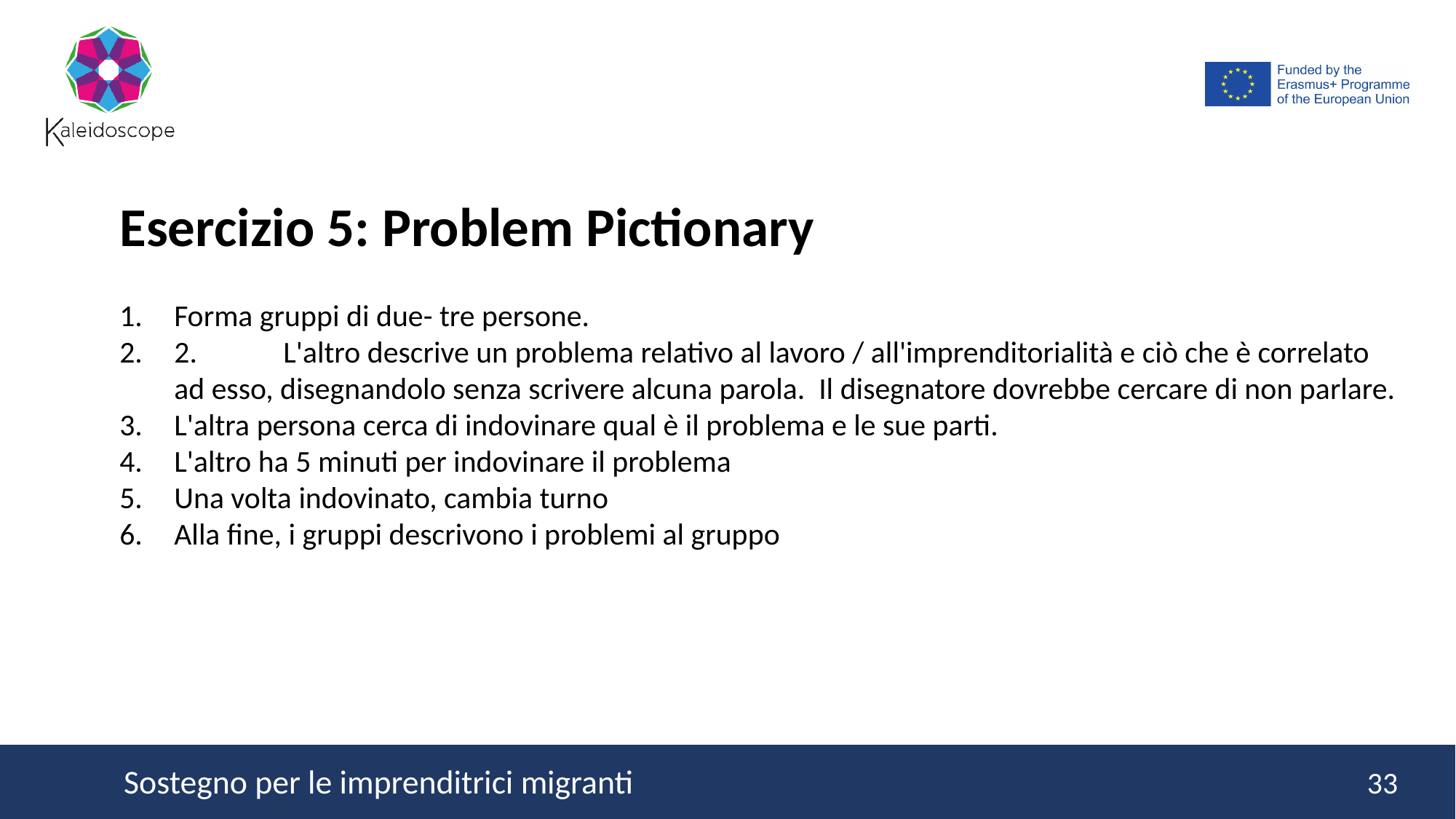

Esercizio 5: Problem Pictionary
Forma gruppi di due- tre persone.
2.	L'altro descrive un problema relativo al lavoro / all'imprenditorialità e ciò che è correlato ad esso, disegnandolo senza scrivere alcuna parola.  Il disegnatore dovrebbe cercare di non parlare.
L'altra persona cerca di indovinare qual è il problema e le sue parti.
L'altro ha 5 minuti per indovinare il problema
Una volta indovinato, cambia turno
Alla fine, i gruppi descrivono i problemi al gruppo

33